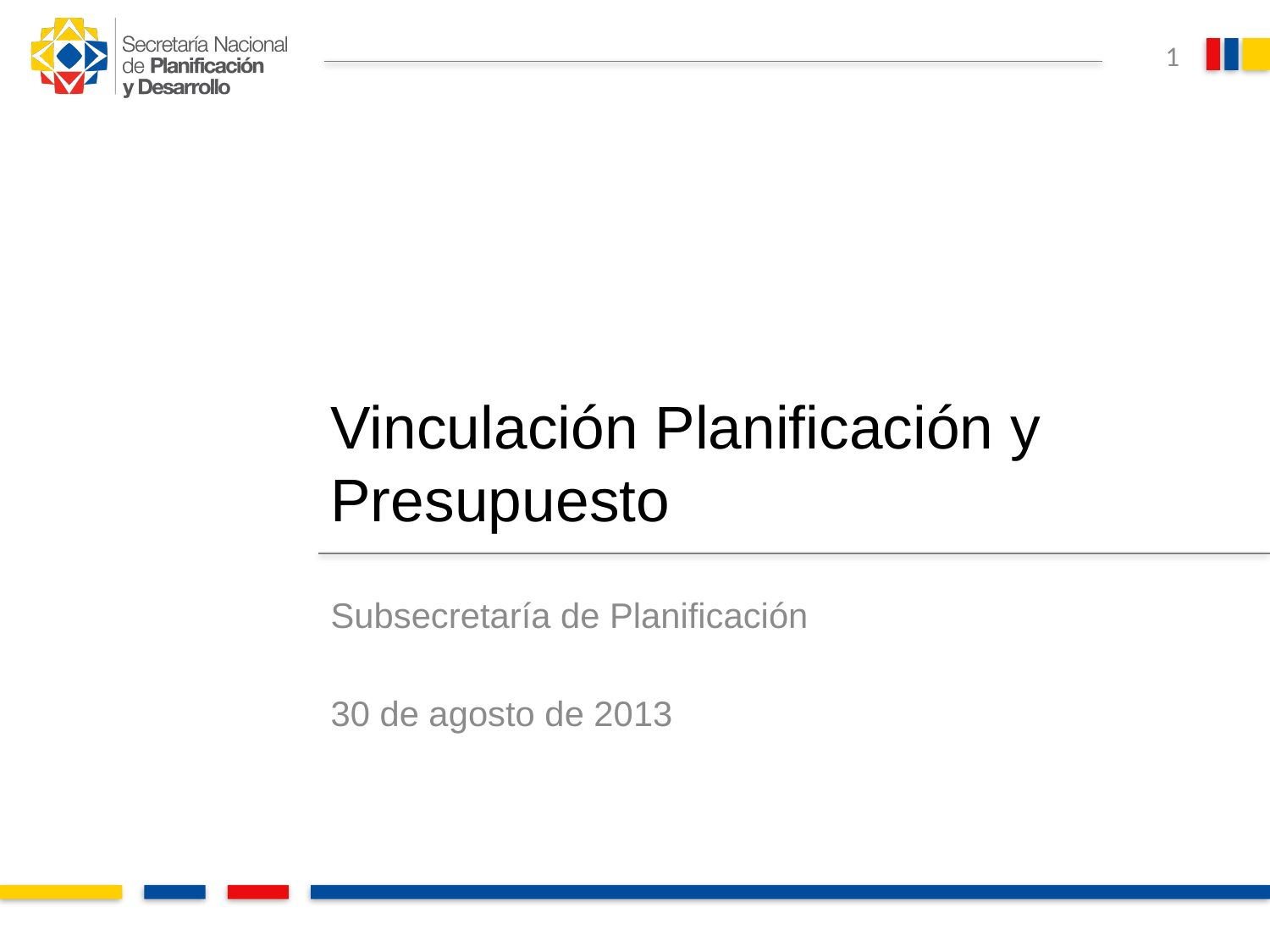

1
# Vinculación Planificación y Presupuesto
Subsecretaría de Planificación

30 de agosto de 2013